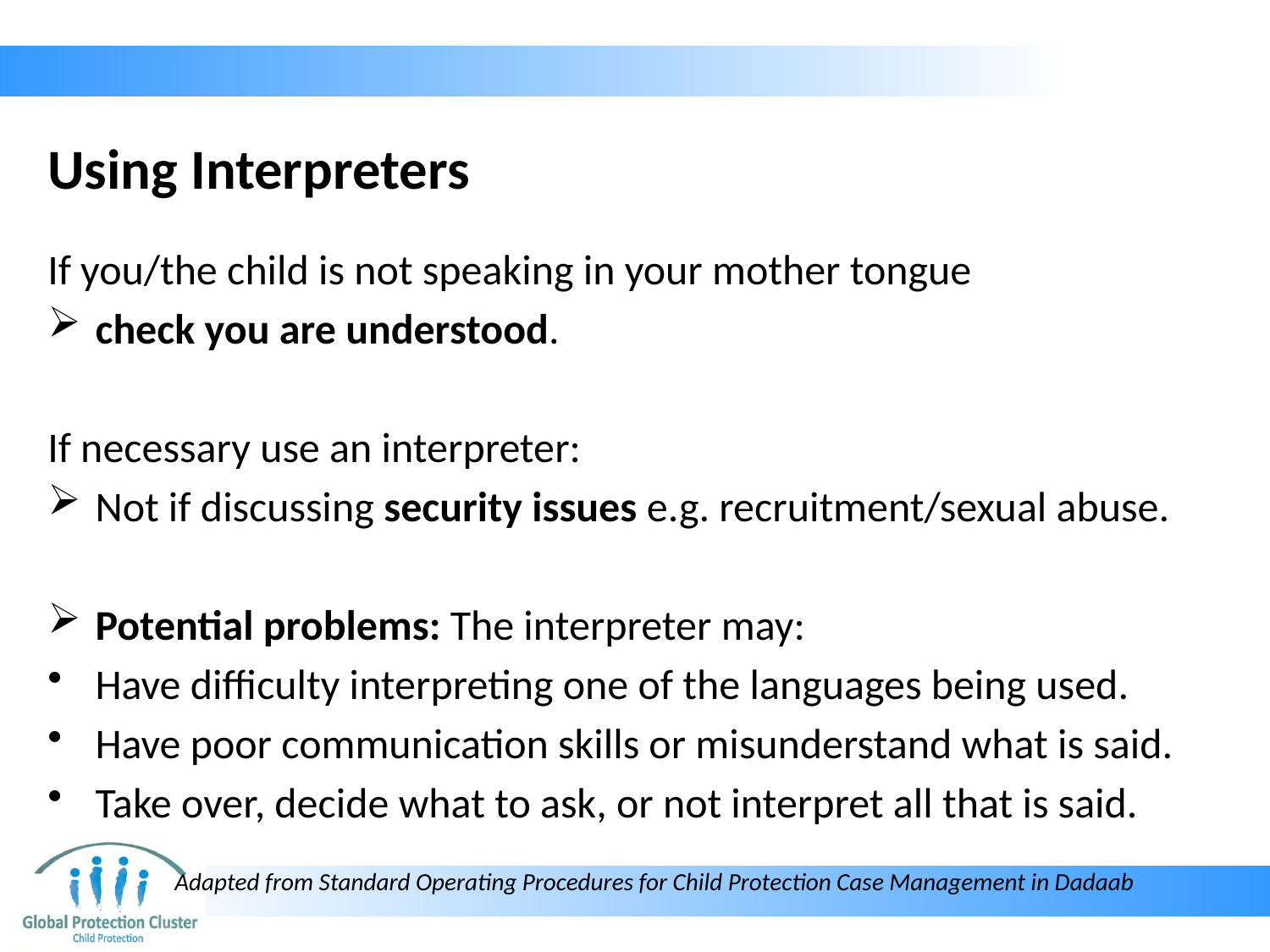

# Using Interpreters
If you/the child is not speaking in your mother tongue
check you are understood.

If necessary use an interpreter:
Not if discussing security issues e.g. recruitment/sexual abuse.

Potential problems: The interpreter may:
Have difficulty interpreting one of the languages being used.
Have poor communication skills or misunderstand what is said.
Take over, decide what to ask, or not interpret all that is said.

Adapted from Standard Operating Procedures for Child Protection Case Management in Dadaab